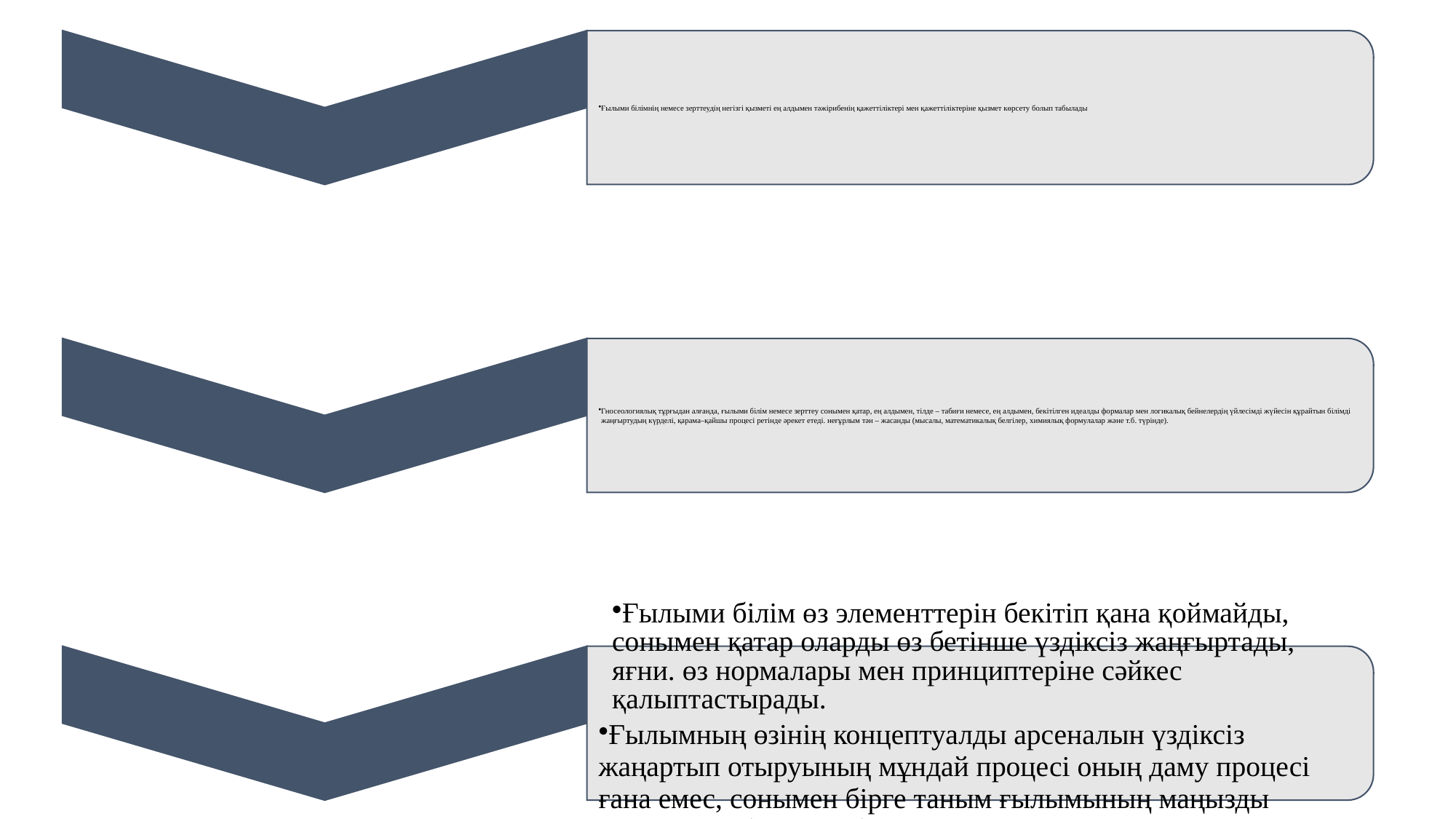

Ғылыми білімнің немесе зерттеудің негізгі қызметі ең алдымен тәжірибенің қажеттіліктері мен қажеттіліктеріне қызмет көрсету болып табылады
Гносеологиялық тұрғыдан алғанда, ғылыми білім немесе зерттеу сонымен қатар, ең алдымен, тілде – табиғи немесе, ең алдымен, бекітілген идеалды формалар мен логикалық бейнелердің үйлесімді жүйесін құрайтын білімді жаңғыртудың күрделі, қарама–қайшы процесі ретінде әрекет етеді. неғұрлым тән – жасанды (мысалы, математикалық белгілер, химиялық формулалар және т.б. түрінде).
Ғылыми білім өз элементтерін бекітіп қана қоймайды, сонымен қатар оларды өз бетінше үздіксіз жаңғыртады, яғни. өз нормалары мен принциптеріне сәйкес қалыптастырады.